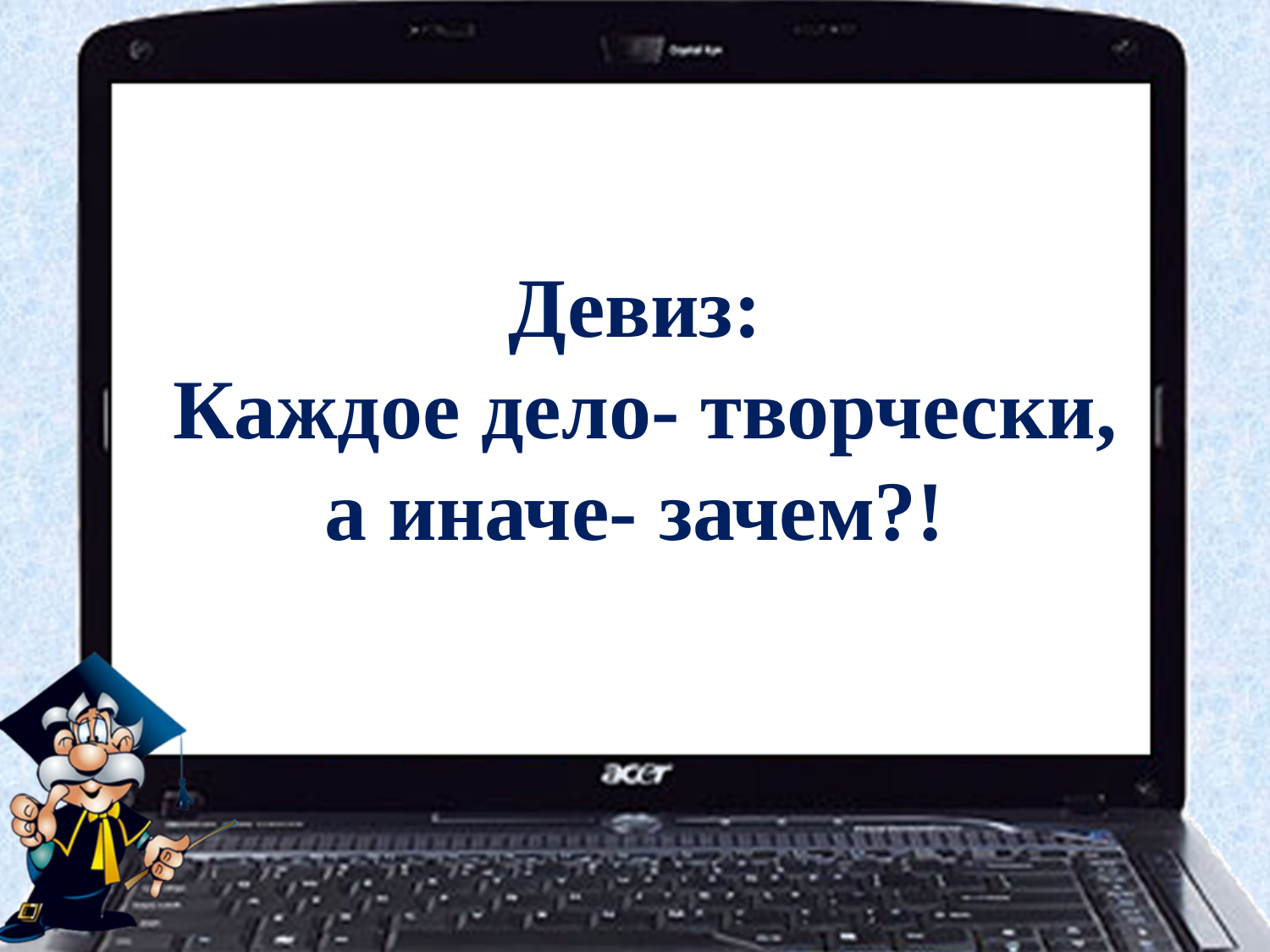

#
Девиз:
 Каждое дело- творчески,
а иначе- зачем?!